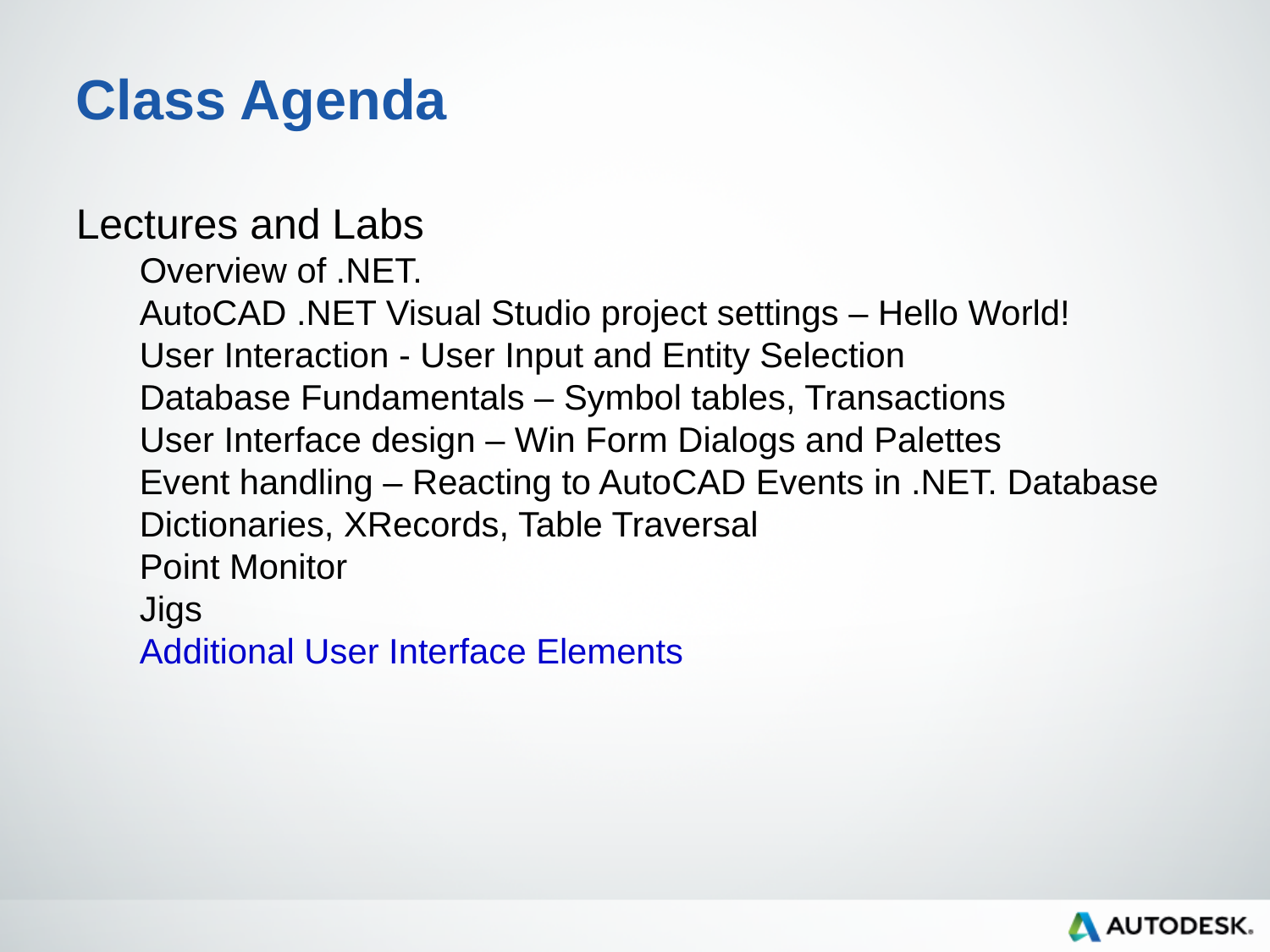

Class Agenda
Lectures and Labs
Overview of .NET.
AutoCAD .NET Visual Studio project settings – Hello World!
User Interaction - User Input and Entity Selection
Database Fundamentals – Symbol tables, Transactions
User Interface design – Win Form Dialogs and Palettes
Event handling – Reacting to AutoCAD Events in .NET. Database
Dictionaries, XRecords, Table Traversal
Point Monitor
Jigs
Additional User Interface Elements